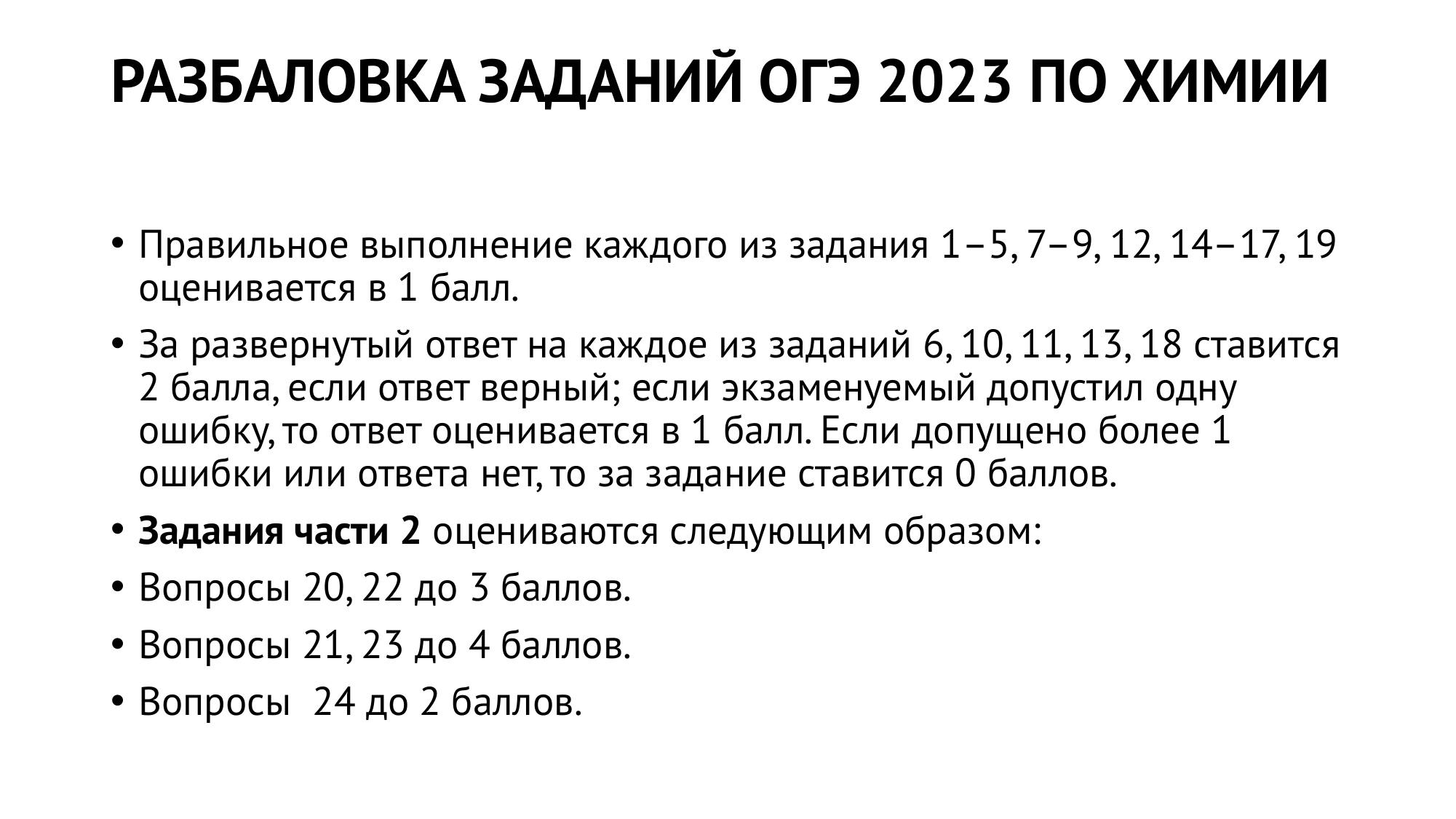

# РАЗБАЛОВКА ЗАДАНИЙ ОГЭ 2023 ПО ХИМИИ
Правильное выполнение каждого из задания 1–5, 7–9, 12, 14–17, 19 оценивается в 1 балл.
За развернутый ответ на каждое из заданий 6, 10, 11, 13, 18 ставится 2 балла, если ответ верный; если экзаменуемый допустил одну ошибку, то ответ оценивается в 1 балл. Если допущено более 1 ошибки или ответа нет, то за задание ставится 0 баллов.
Задания части 2 оцениваются следующим образом:
Вопросы 20, 22 до 3 баллов.
Вопросы 21, 23 до 4 баллов.
Вопросы  24 до 2 баллов.